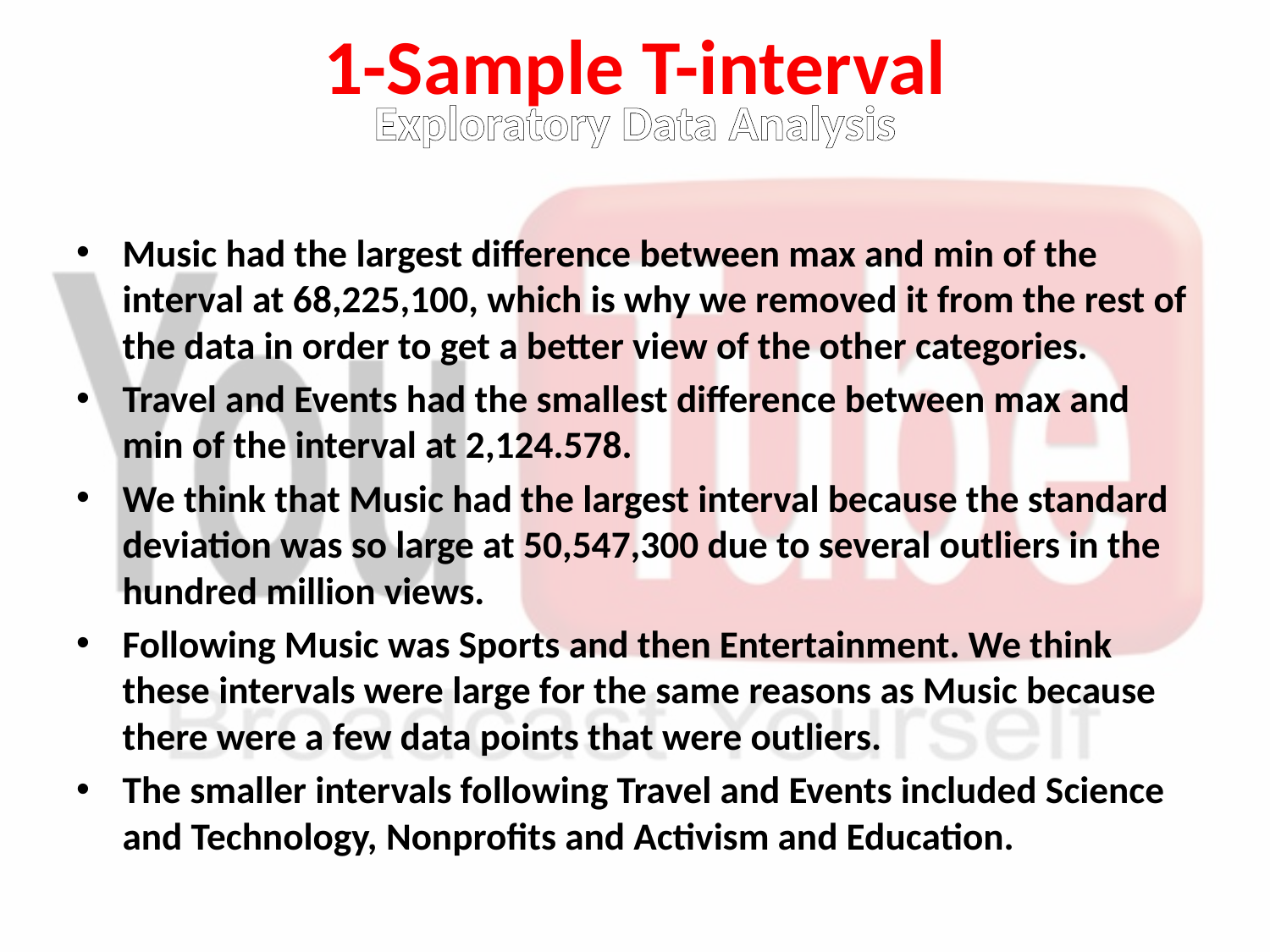

1-Sample T-interval
Exploratory Data Analysis
Music had the largest difference between max and min of the interval at 68,225,100, which is why we removed it from the rest of the data in order to get a better view of the other categories.
Travel and Events had the smallest difference between max and min of the interval at 2,124.578.
We think that Music had the largest interval because the standard deviation was so large at 50,547,300 due to several outliers in the hundred million views.
Following Music was Sports and then Entertainment. We think these intervals were large for the same reasons as Music because there were a few data points that were outliers.
The smaller intervals following Travel and Events included Science and Technology, Nonprofits and Activism and Education.